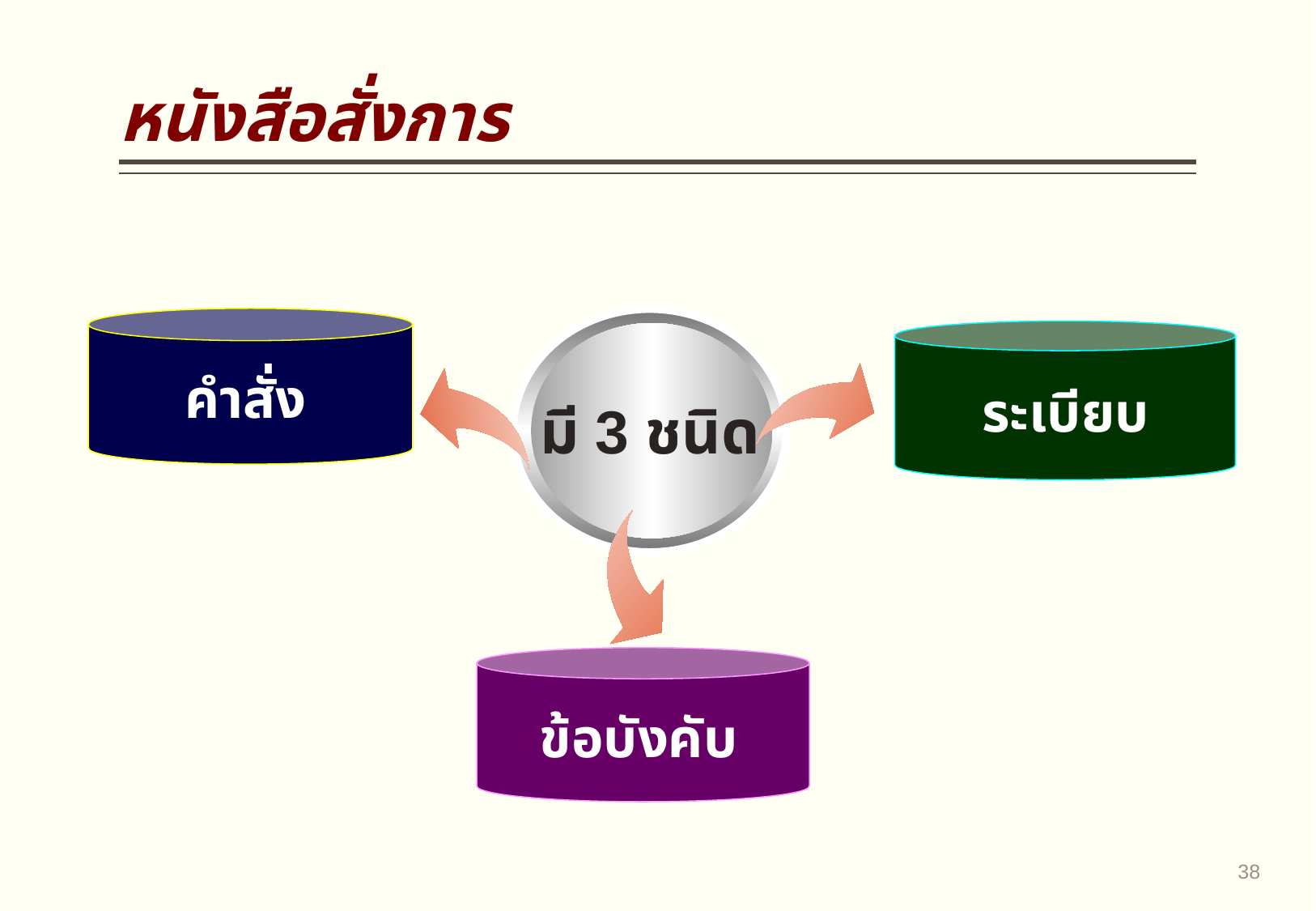

# หนังสือสั่งการ

มี 3 ชนิด

คำสั่ง
ระเบียบ

ข้อบังคับ
38